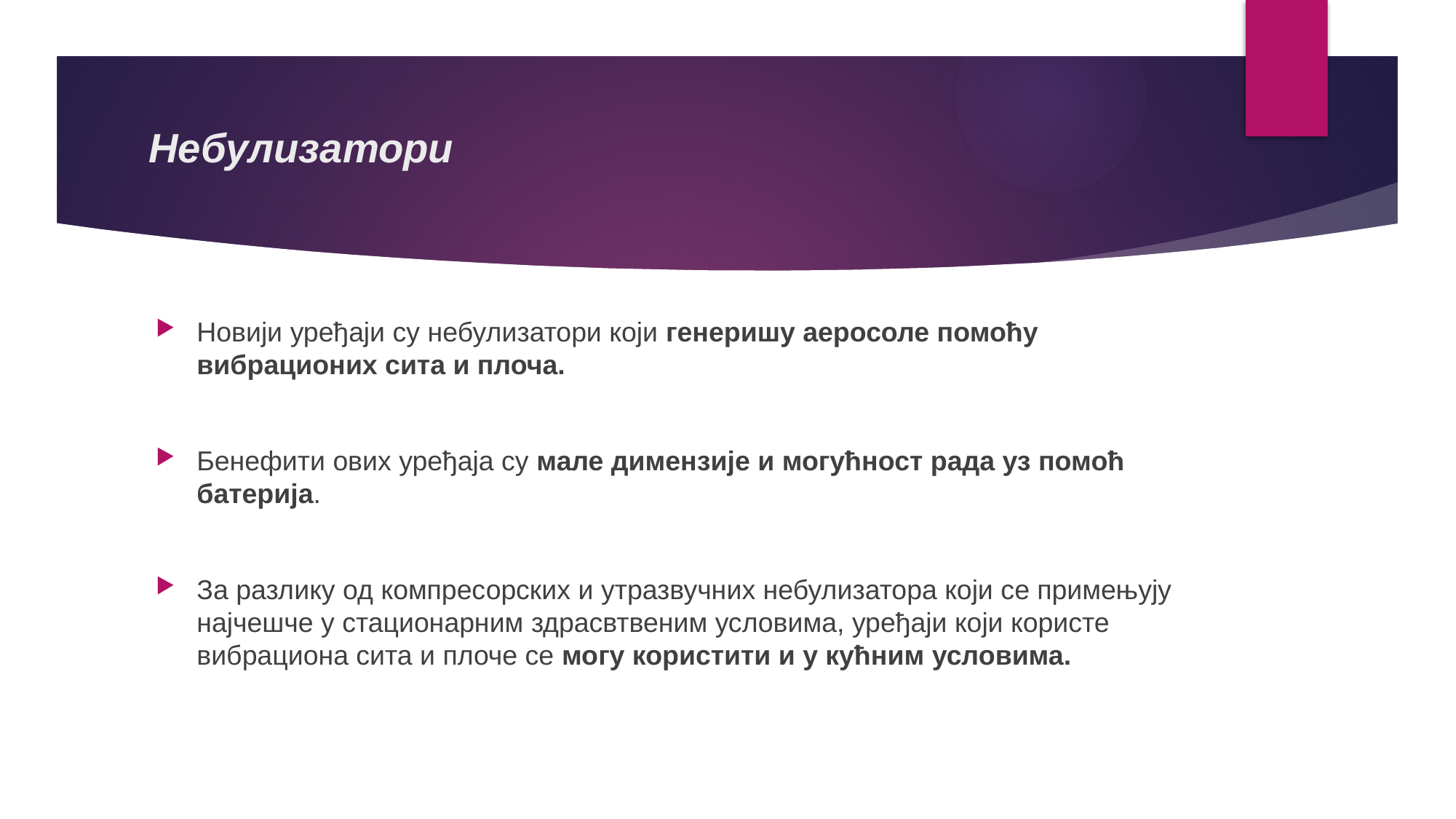

# Небулизaтори

Новији уређаји су небулизатори који генеришу аеросоле помоћу вибрационих сита и плоча.

Бенефити ових уређаја су мале димензије и могућност рада уз помоћ батерија.

За разлику од компресорских и утразвучних небулизатора који се примењују најчешче у стационарним здрасвтвеним условима, уређаји који користе вибрациона сита и плоче се могу користити и у кућним условима.